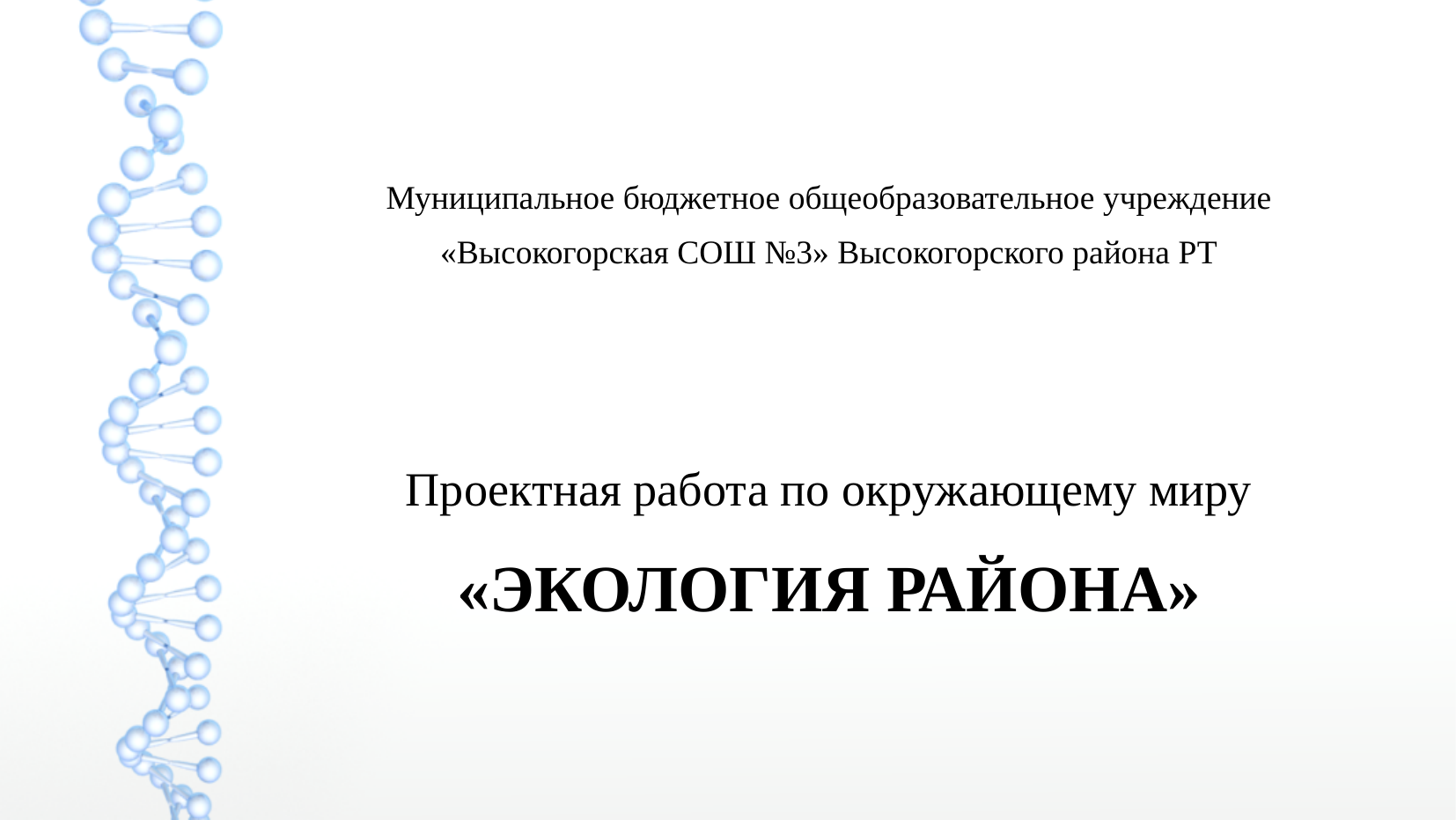

Муниципальное бюджетное общеобразовательное учреждение
«Высокогорская СОШ №3» Высокогорского района РТ
Проектная работа по окружающему миру
«ЭКОЛОГИЯ РАЙОНА»